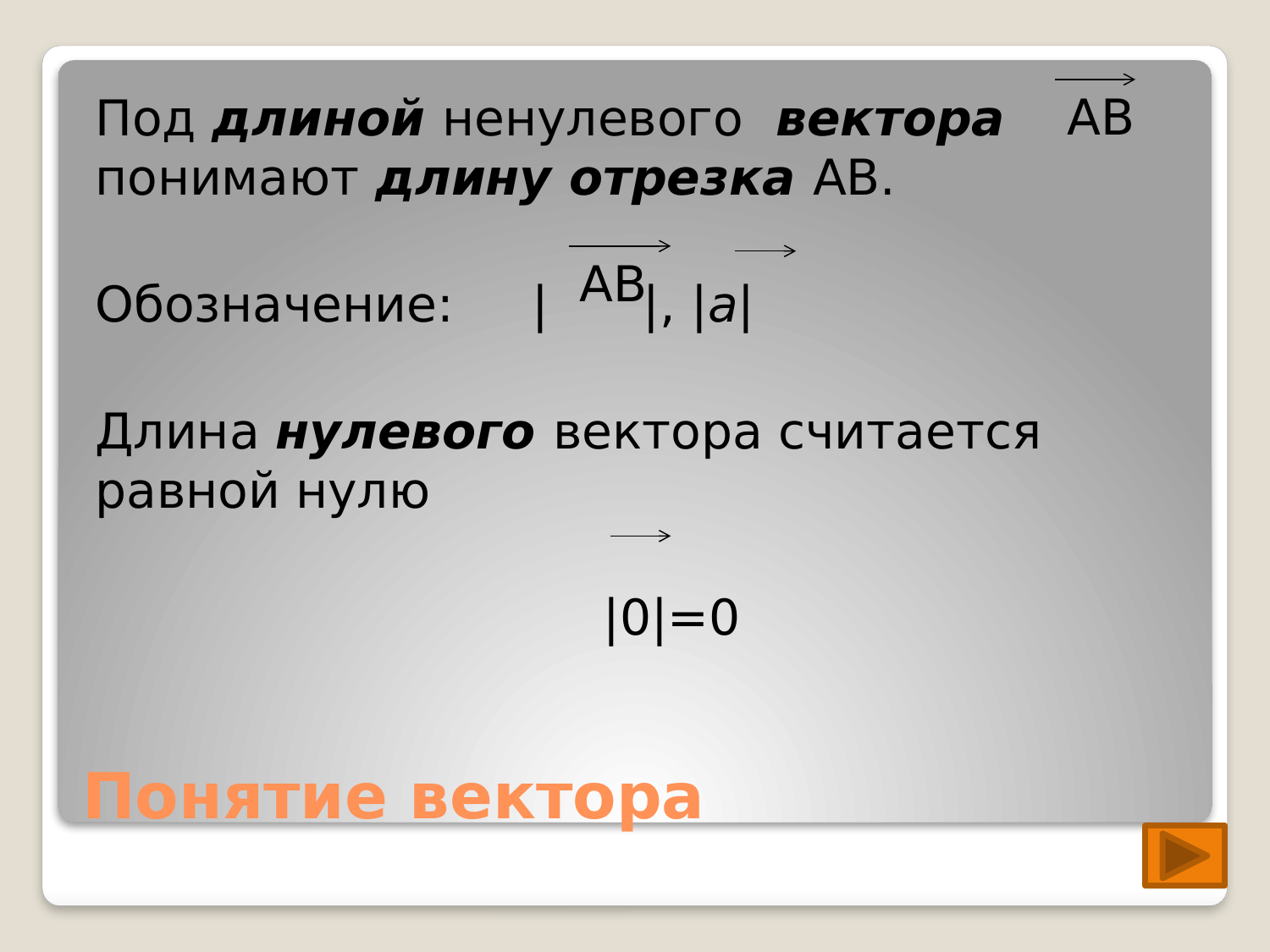

Под длиной ненулевого  вектора        понимают длину отрезка АВ.

Обозначение:     |      |, |a|

Длина нулевого вектора считается равной нулю

				|0|=0
АВ
 АВ
# Понятие вектора